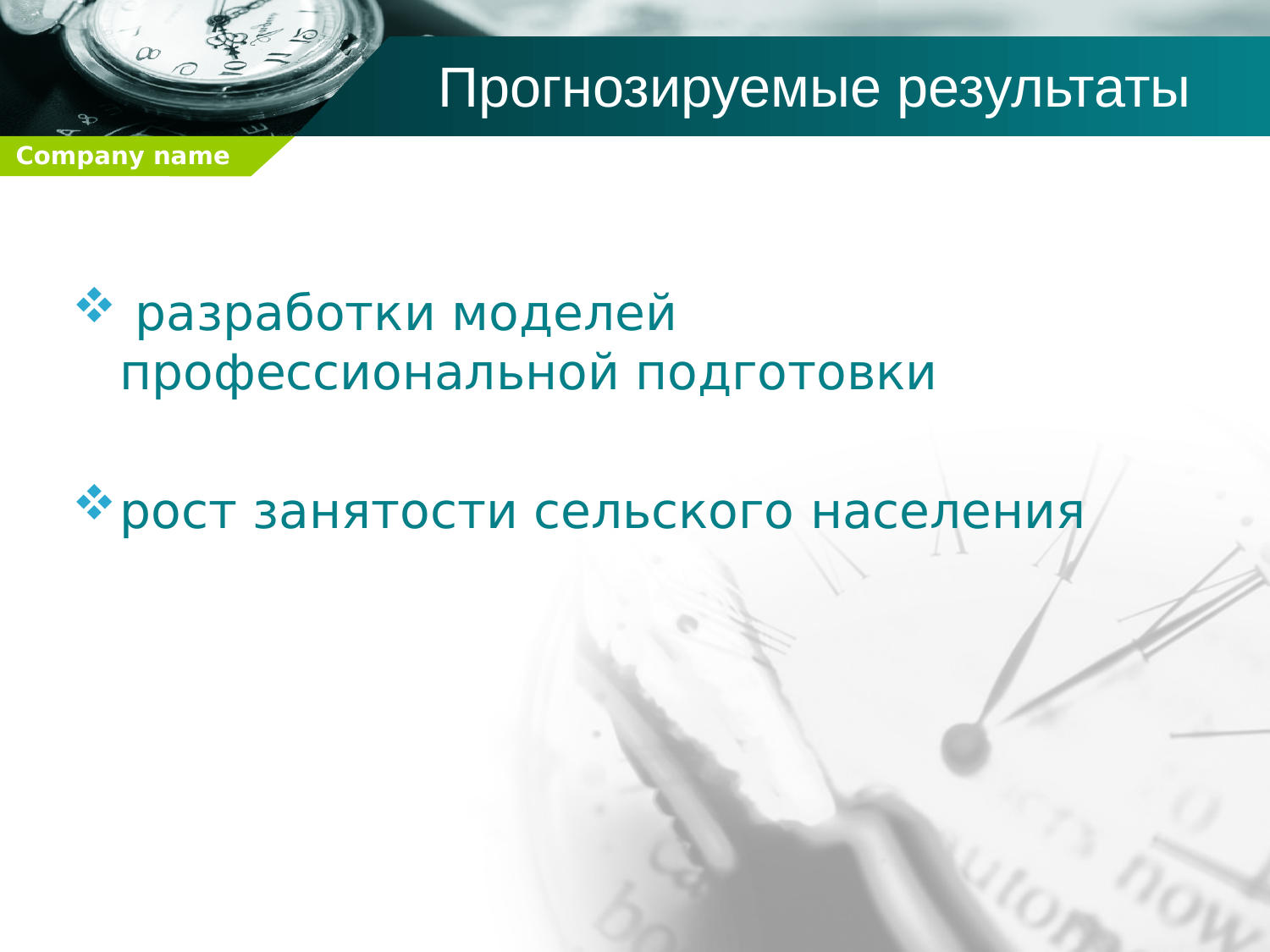

# Прогнозируемые результаты
 разработки моделей профессиональной подготовки

рост занятости сельского населения